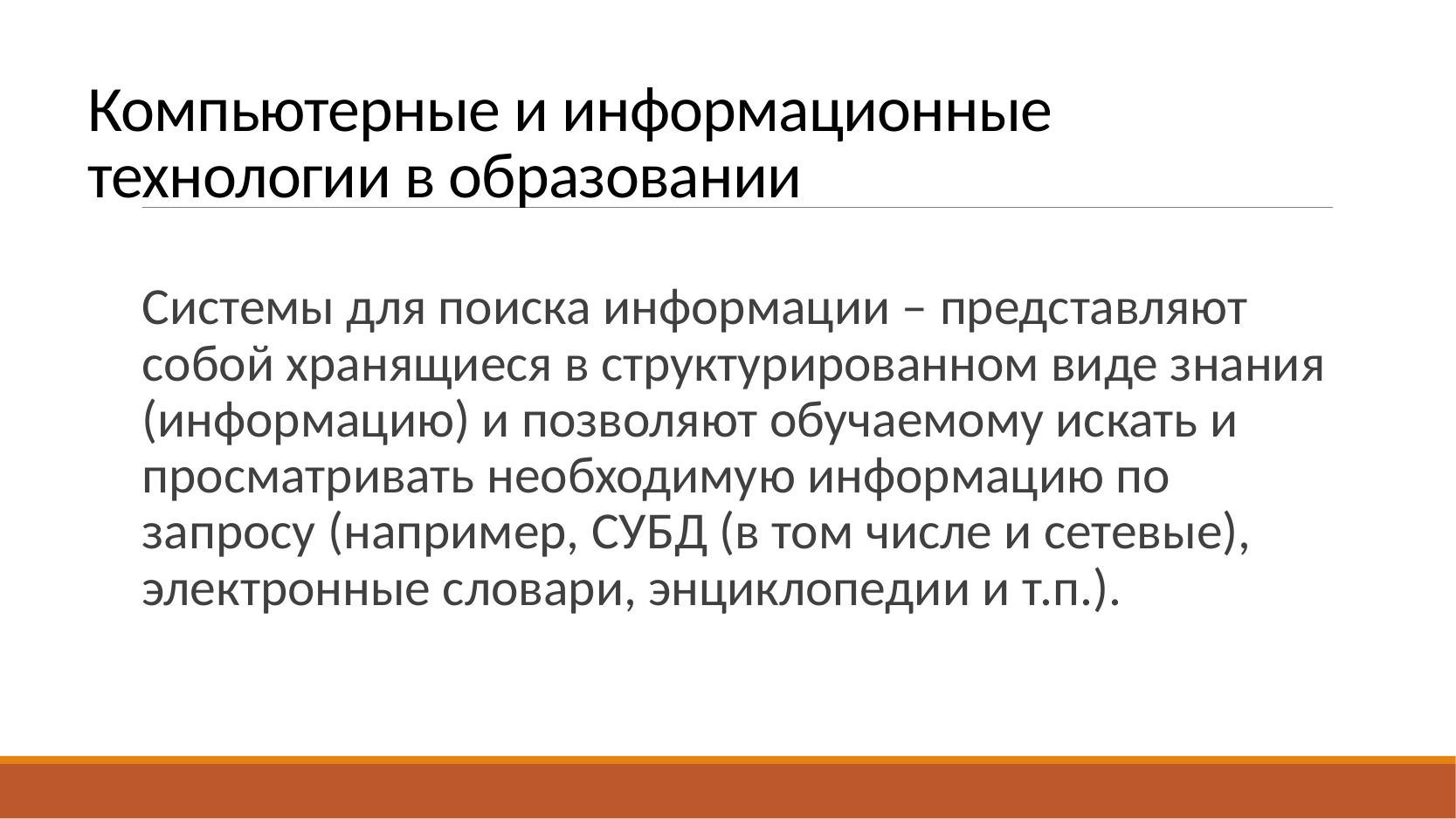

# Компьютерные и информационные технологии в образовании

	Системы для поиска информации – представляют собой хранящиеся в структурированном виде знания (информацию) и позволяют обучаемому искать и просматривать необходимую информацию по запросу (например, СУБД (в том числе и сетевые), электронные словари, энциклопедии и т.п.).